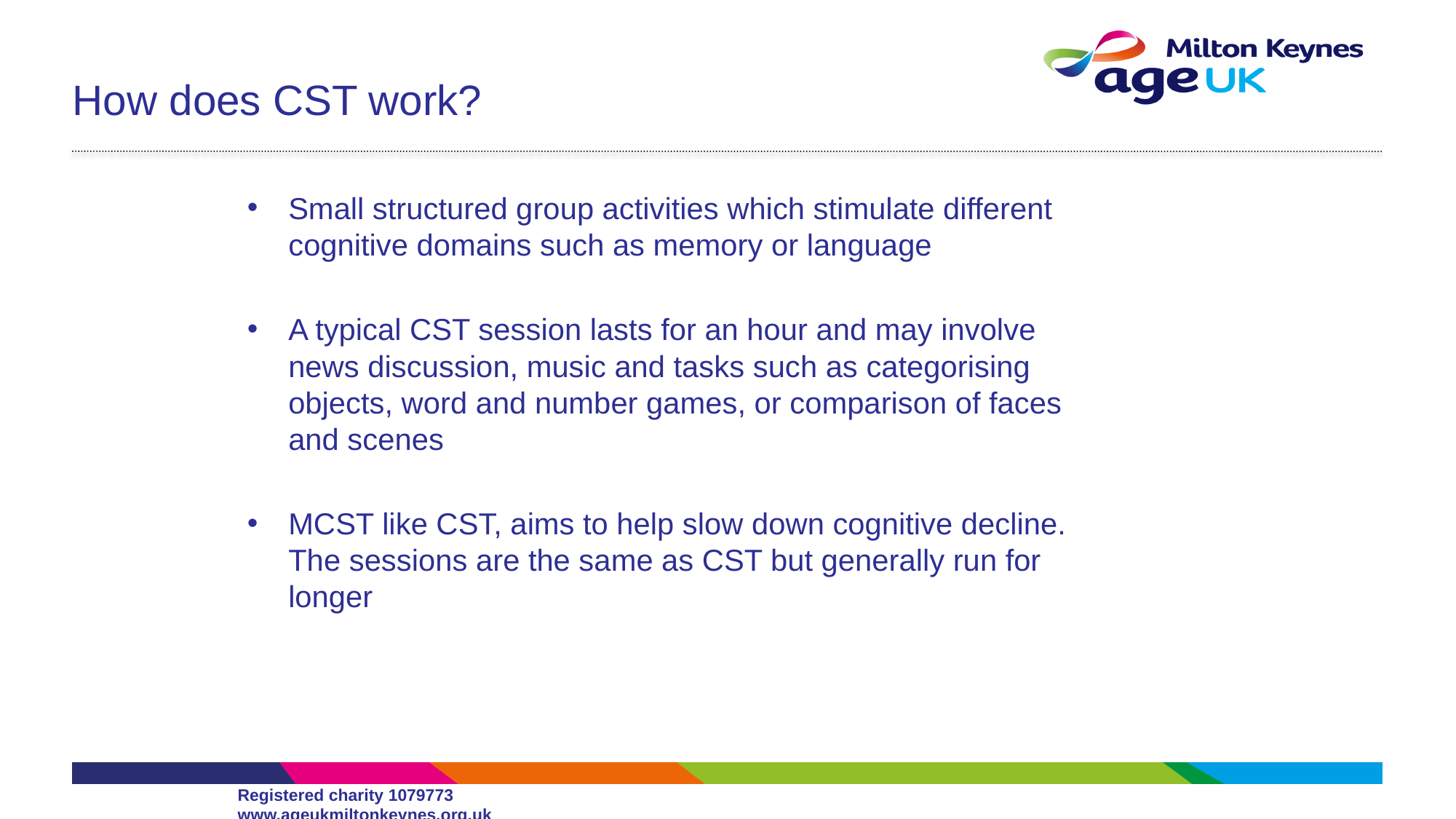

# How does CST work?
Small structured group activities which stimulate different cognitive domains such as memory or language

A typical CST session lasts for an hour and may involve news discussion, music and tasks such as categorising objects, word and number games, or comparison of faces and scenes

MCST like CST, aims to help slow down cognitive decline.  The sessions are the same as CST but generally run for longer

Registered charity 1079773                                                                                                                                               www.ageukmiltonkeynes.org.uk